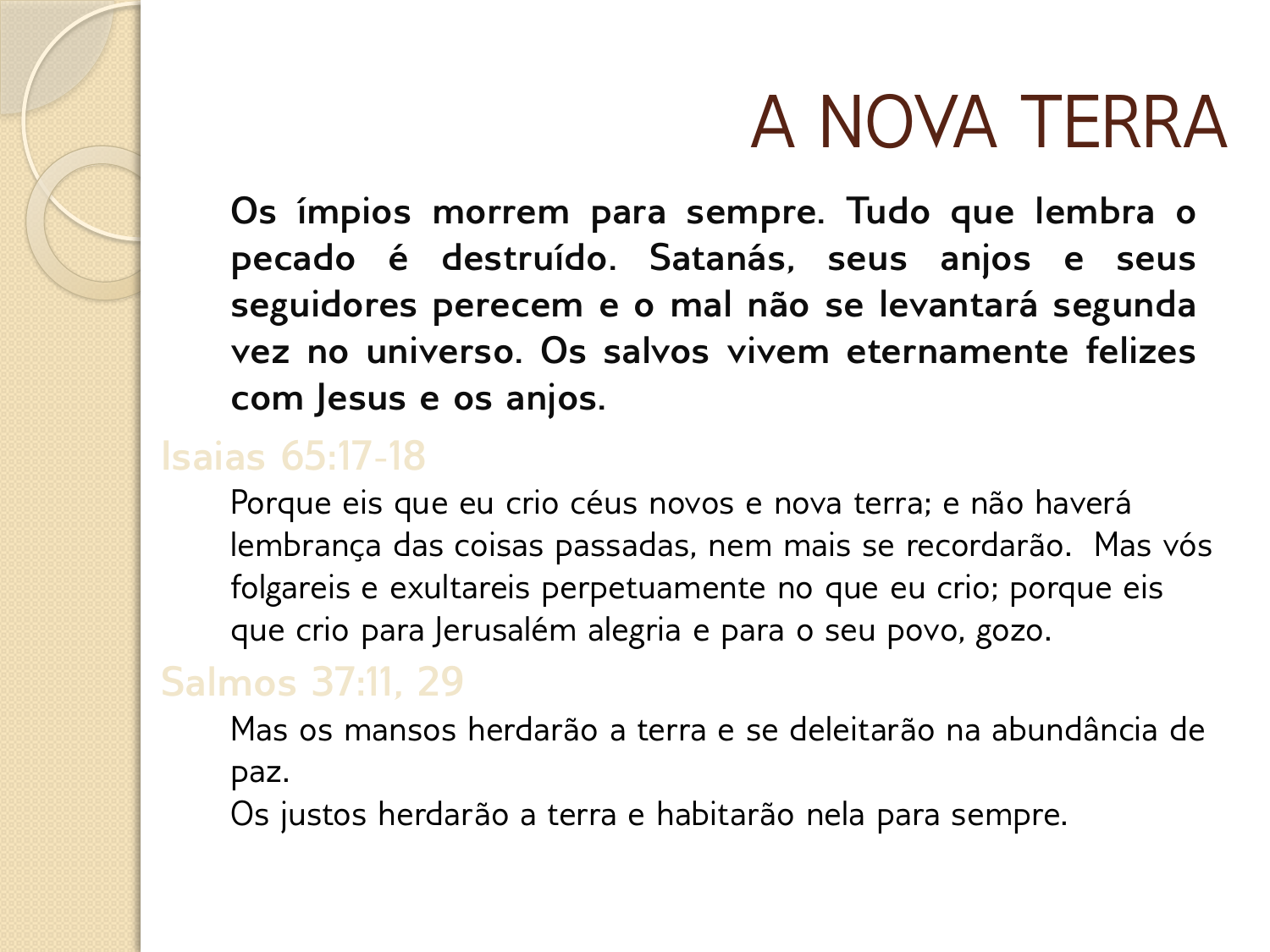

# A NOVA TERRA
Os ímpios morrem para sempre. Tudo que lembra o pecado é destruído. Satanás, seus anjos e seus seguidores perecem e o mal não se levantará segunda vez no universo. Os salvos vivem eternamente felizes com Jesus e os anjos.
Isaias 65:17-18
Porque eis que eu crio céus novos e nova terra; e não haverá lembrança das coisas passadas, nem mais se recordarão.  Mas vós folgareis e exultareis perpetuamente no que eu crio; porque eis que crio para Jerusalém alegria e para o seu povo, gozo.
Salmos 37:11, 29
Mas os mansos herdarão a terra e se deleitarão na abundância de paz.
Os justos herdarão a terra e habitarão nela para sempre.